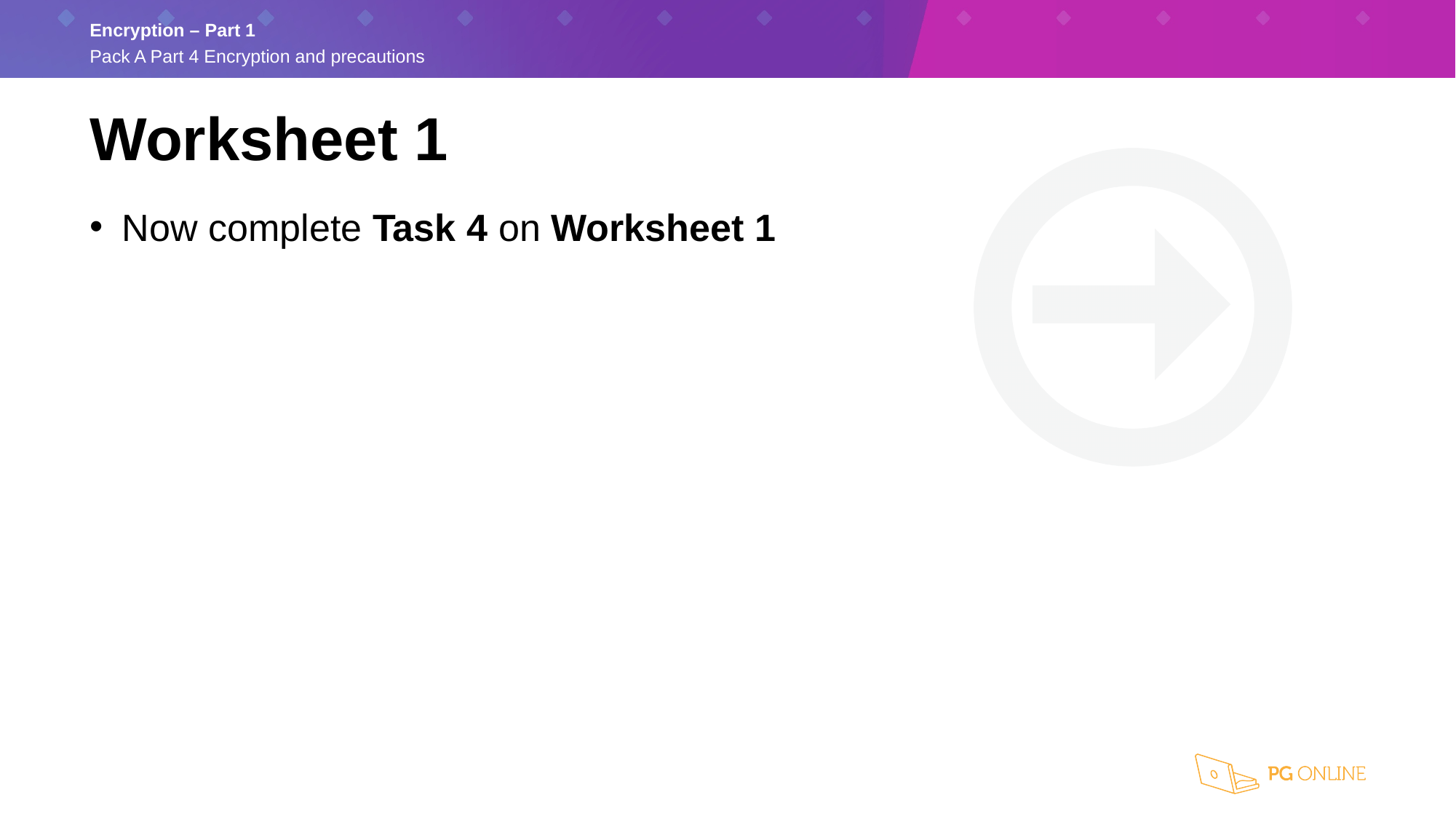

Worksheet 1
Now complete Task 4 on Worksheet 1